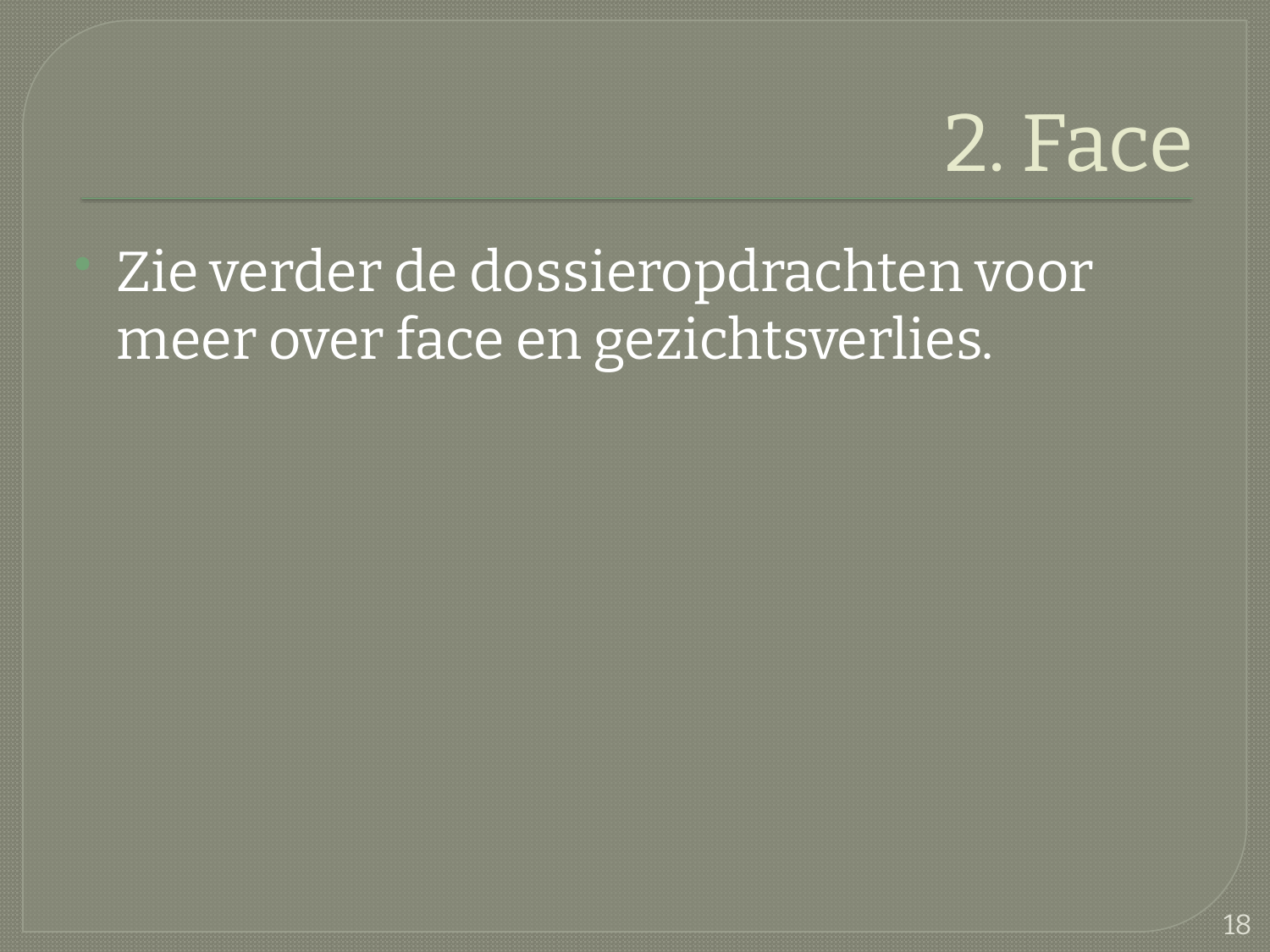

# 2. Face
Zie verder de dossieropdrachten voor meer over face en gezichtsverlies.
18